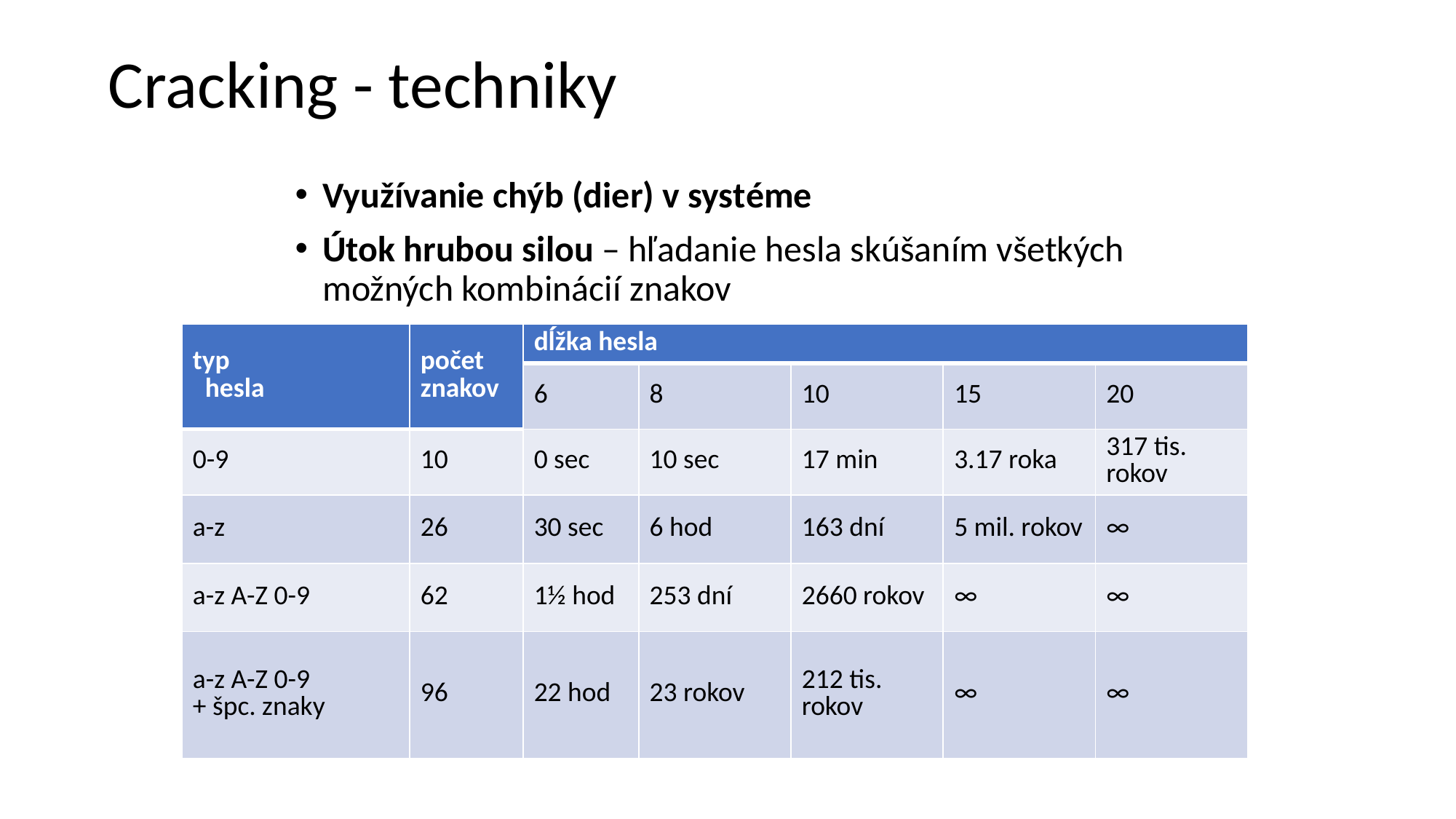

# Cracking - techniky
Využívanie chýb (dier) v systéme
Útok hrubou silou – hľadanie hesla skúšaním všetkých možných kombinácií znakov

| typ   hesla | počet znakov | dĺžka hesla |  |  |  |  |
| --- | --- | --- | --- | --- | --- | --- |
|  |  | 6 | 8 | 10 | 15 | 20 |
| 0-9 | 10 | 0 sec | 10 sec | 17 min | 3.17 roka | 317 tis. rokov |
| a-z | 26 | 30 sec | 6 hod | 163 dní | 5 mil. rokov | ∞ |
| a-z A-Z 0-9 | 62 | 1½ hod | 253 dní | 2660 rokov | ∞ | ∞ |
| a-z A-Z 0-9 + špc. znaky | 96 | 22 hod | 23 rokov | 212 tis. rokov | ∞ | ∞ |